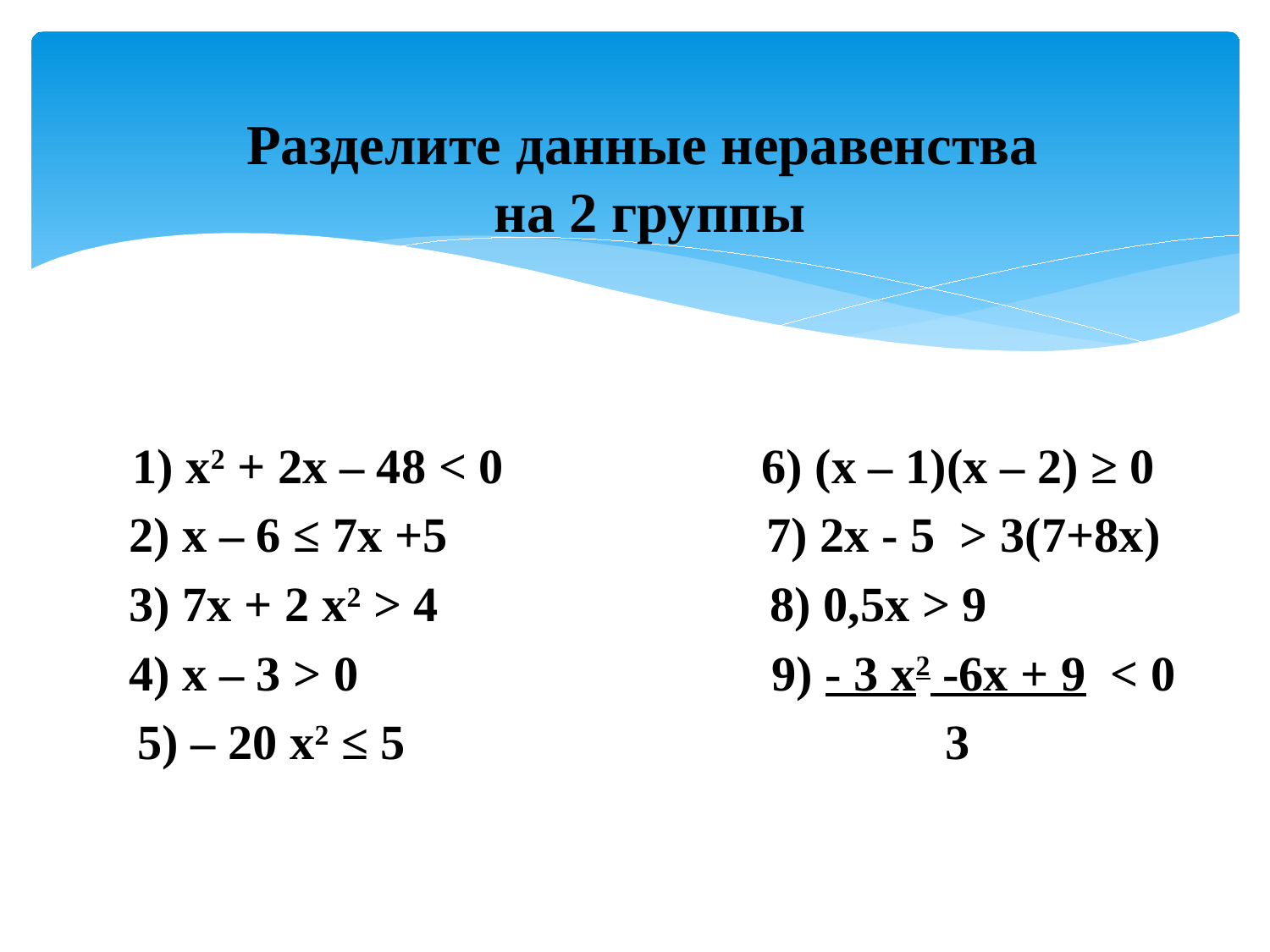

# Разделите данные неравенства на 2 группы

       1) х2 + 2х – 48 < 0                     6) (х – 1)(х – 2) ≥ 0
     2) х – 6 ≤ 7х +5                          7) 2х - 5  > 3(7+8х)
     3) 7х + 2 х2 > 4                           8) 0,5х > 9
     4) х – 3 > 0                                       9) - 3 х2 -6х + 9  < 0
     5) – 20 х2 ≤ 5                                            3